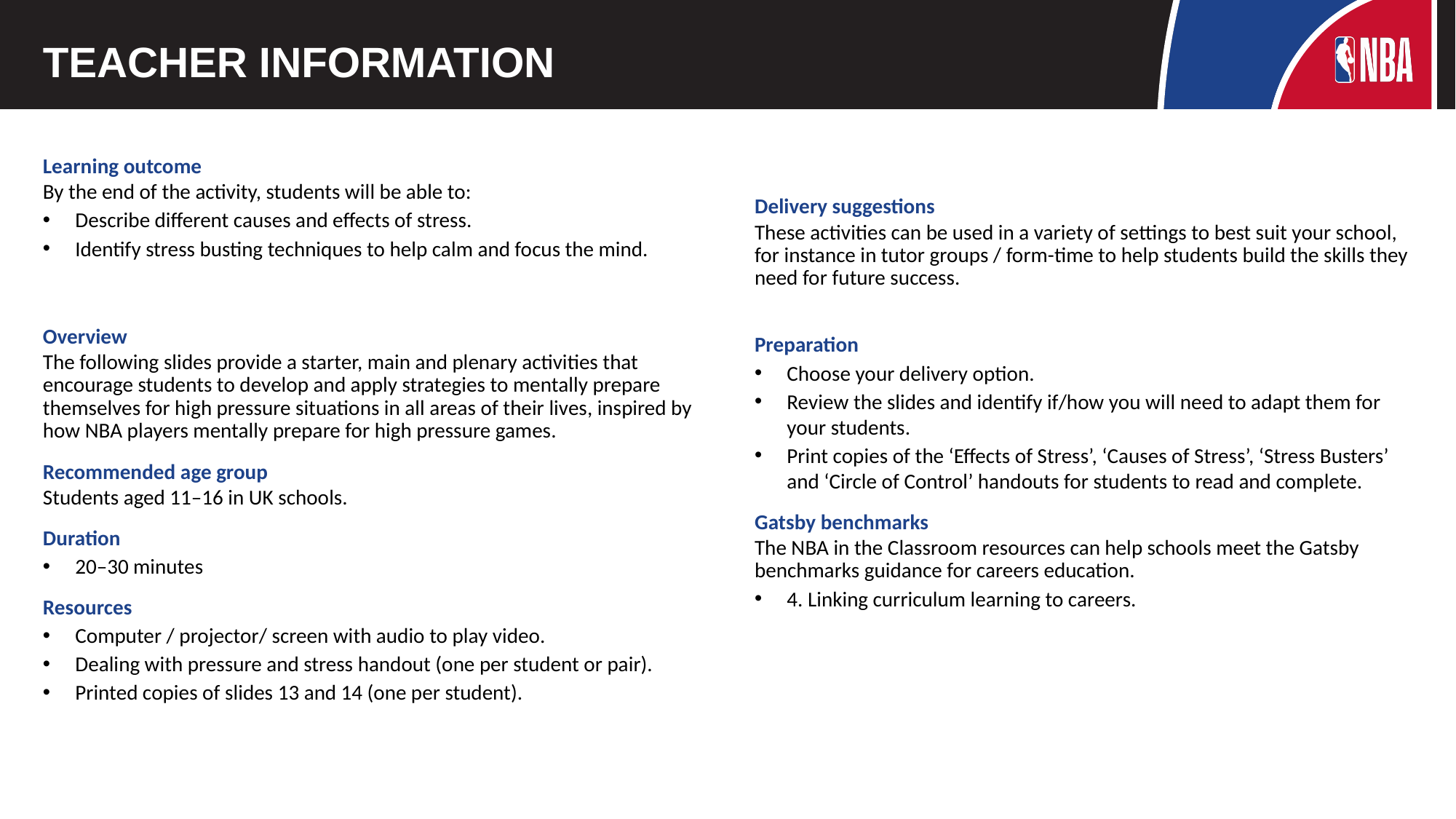

# TEACHER INFORMATION
Learning outcome
By the end of the activity, students will be able to:
Describe different causes and effects of stress.
Identify stress busting techniques to help calm and focus the mind.

Overview
The following slides provide a starter, main and plenary activities that encourage students to develop and apply strategies to mentally prepare themselves for high pressure situations in all areas of their lives, inspired by how NBA players mentally prepare for high pressure games.
Recommended age group
Students aged 11–16 in UK schools.
Duration
20–30 minutes
Resources
Computer / projector/ screen with audio to play video.
Dealing with pressure and stress handout (one per student or pair).
Printed copies of slides 13 and 14 (one per student).

Delivery suggestions
These activities can be used in a variety of settings to best suit your school, for instance in tutor groups / form-time to help students build the skills they need for future success.

Preparation
Choose your delivery option.
Review the slides and identify if/how you will need to adapt them for your students.
Print copies of the ‘Effects of Stress’, ‘Causes of Stress’, ‘Stress Busters’ and ‘Circle of Control’ handouts for students to read and complete.
Gatsby benchmarks
The NBA in the Classroom resources can help schools meet the Gatsby benchmarks guidance for careers education.
4. Linking curriculum learning to careers.